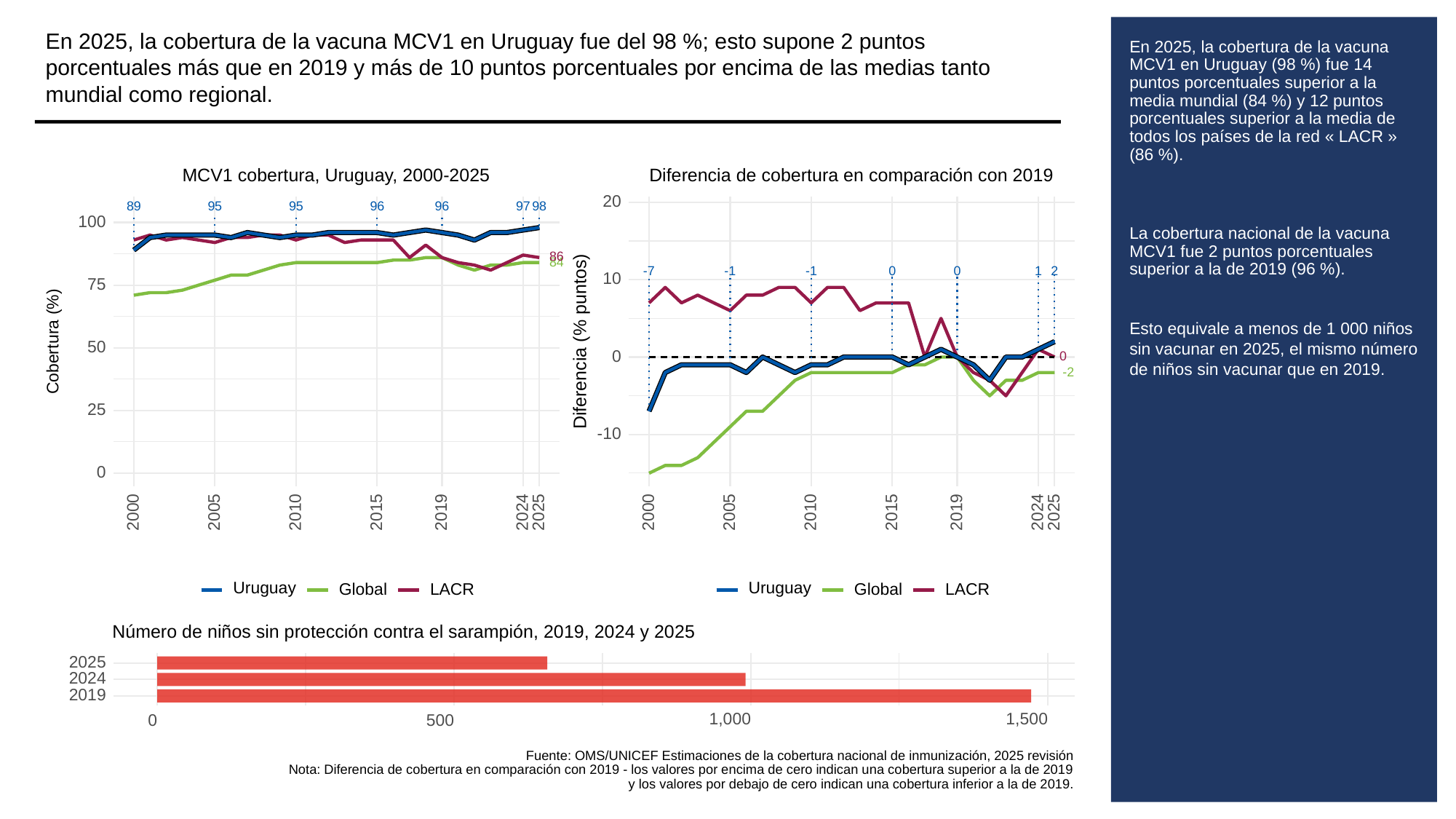

En 2025, la cobertura de la vacuna MCV1 en Uruguay fue del 98 %; esto supone 2 puntos porcentuales más que en 2019 y más de 10 puntos porcentuales por encima de las medias tanto mundial como regional.
# En 2025, la cobertura de la vacuna MCV1 en Uruguay (98 %) fue 14 puntos porcentuales superior a la media mundial (84 %) y 12 puntos porcentuales superior a la media de todos los países de la red « LACR » (86 %).

La cobertura nacional de la vacuna MCV1 fue 2 puntos porcentuales superior a la de 2019 (96 %).

Esto equivale a menos de 1 000 niños sin vacunar en 2025, el mismo número de niños sin vacunar que en 2019.

MCV1 cobertura, Uruguay, 2000-2025
Diferencia de cobertura en comparación con 2019
20

89
95
95
96
96
97
98

100

86

84
0
0
-1
-1
1
2
-7
10

75

Diferencia (% puntos)
Cobertura (%)

50

0
0

-2

25

-10

0

2000
2005
2010
2015
2019
2024
2025
2000
2005
2010
2015
2019
2024
2025
Uruguay
Uruguay
Global
LACR
Global
LACR

Número de niños sin protección contra el sarampión, 2019, 2024 y 2025

2025

2024

2019

1,000
1,500
0
500
Fuente: OMS/UNICEF Estimaciones de la cobertura nacional de inmunización, 2025 revisión
Nota: Diferencia de cobertura en comparación con 2019 - los valores por encima de cero indican una cobertura superior a la de 2019
y los valores por debajo de cero indican una cobertura inferior a la de 2019.